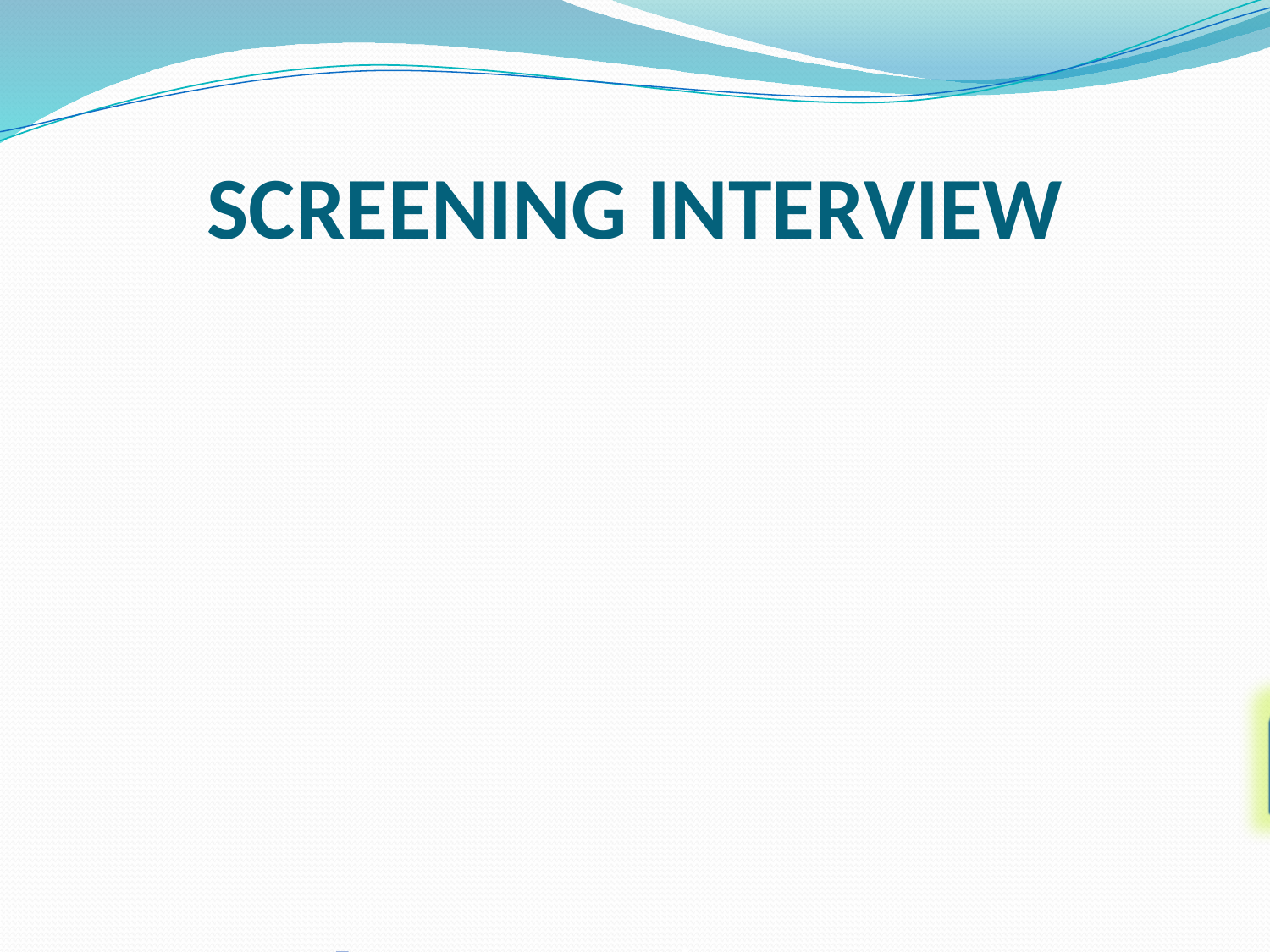

# SCREENING INTERVIEW
ASCERTAIN: SKILLS, GOALS AND PERSONALITY

SCREENING INTERVIEW
BRIEF
ELECTRONIC
FACE
-TO –
 FACE
PHONE